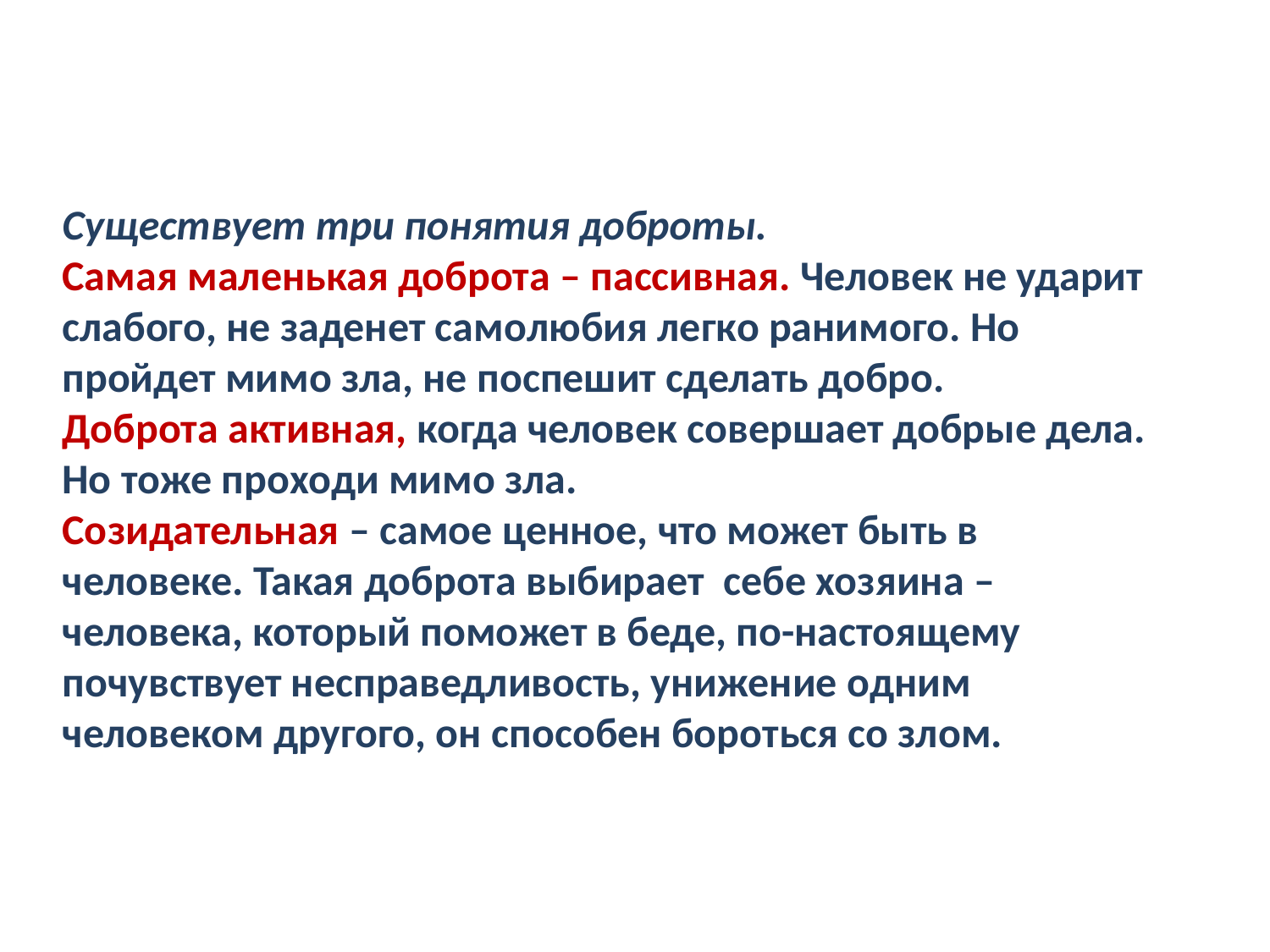

Существует три понятия доброты.
Самая маленькая доброта – пассивная. Человек не ударит слабого, не заденет самолюбия легко ранимого. Но пройдет мимо зла, не поспешит сделать добро.
Доброта активная, когда человек совершает добрые дела. Но тоже проходи мимо зла.
Созидательная – самое ценное, что может быть в человеке. Такая доброта выбирает  себе хозяина – человека, который поможет в беде, по-настоящему почувствует несправедливость, унижение одним человеком другого, он способен бороться со злом.